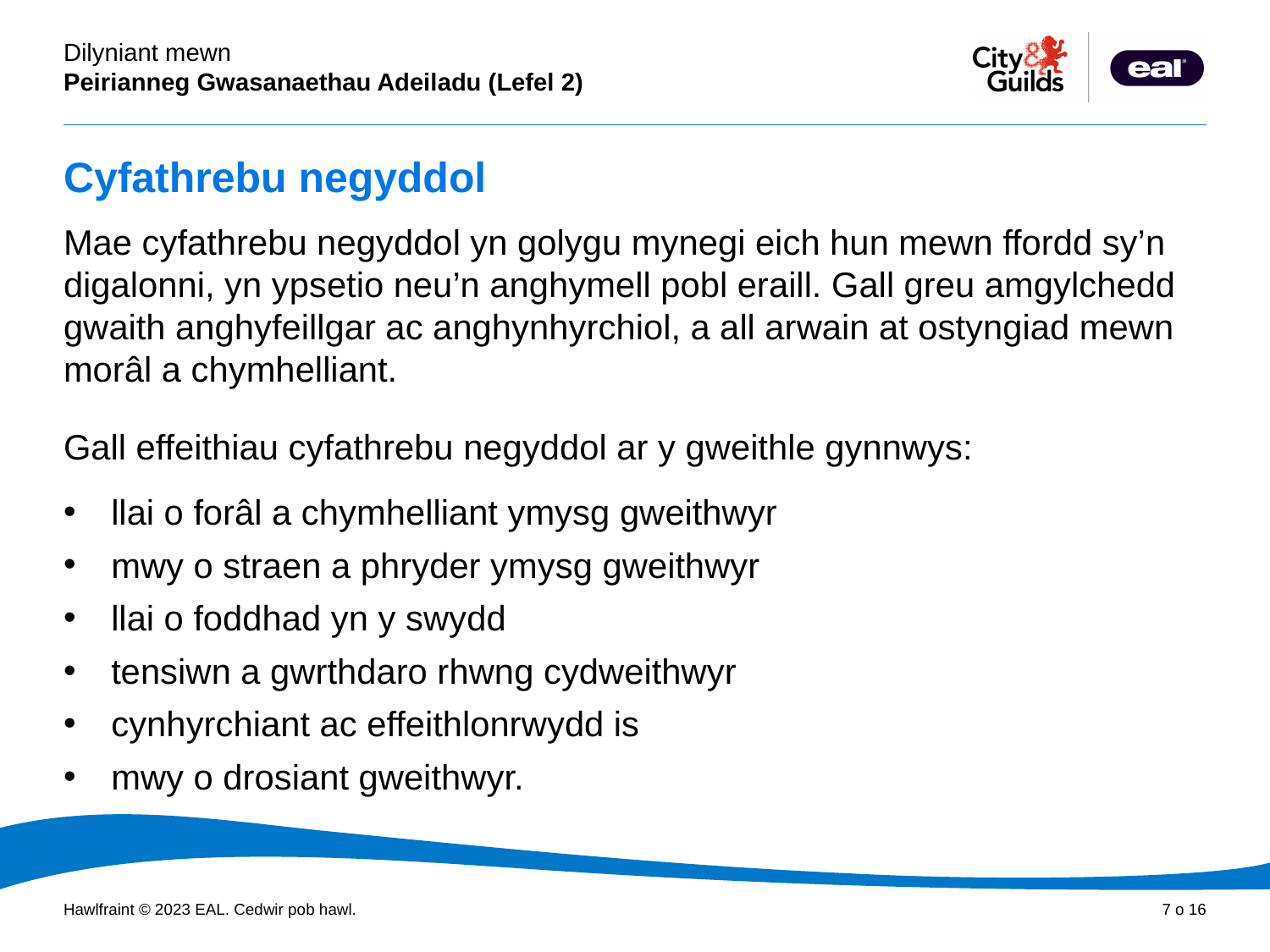

# Cyfathrebu negyddol
Mae cyfathrebu negyddol yn golygu mynegi eich hun mewn ffordd sy’n digalonni, yn ypsetio neu’n anghymell pobl eraill. Gall greu amgylchedd gwaith anghyfeillgar ac anghynhyrchiol, a all arwain at ostyngiad mewn morâl a chymhelliant.
Gall effeithiau cyfathrebu negyddol ar y gweithle gynnwys:
llai o forâl a chymhelliant ymysg gweithwyr
mwy o straen a phryder ymysg gweithwyr
llai o foddhad yn y swydd
tensiwn a gwrthdaro rhwng cydweithwyr
cynhyrchiant ac effeithlonrwydd is
mwy o drosiant gweithwyr.